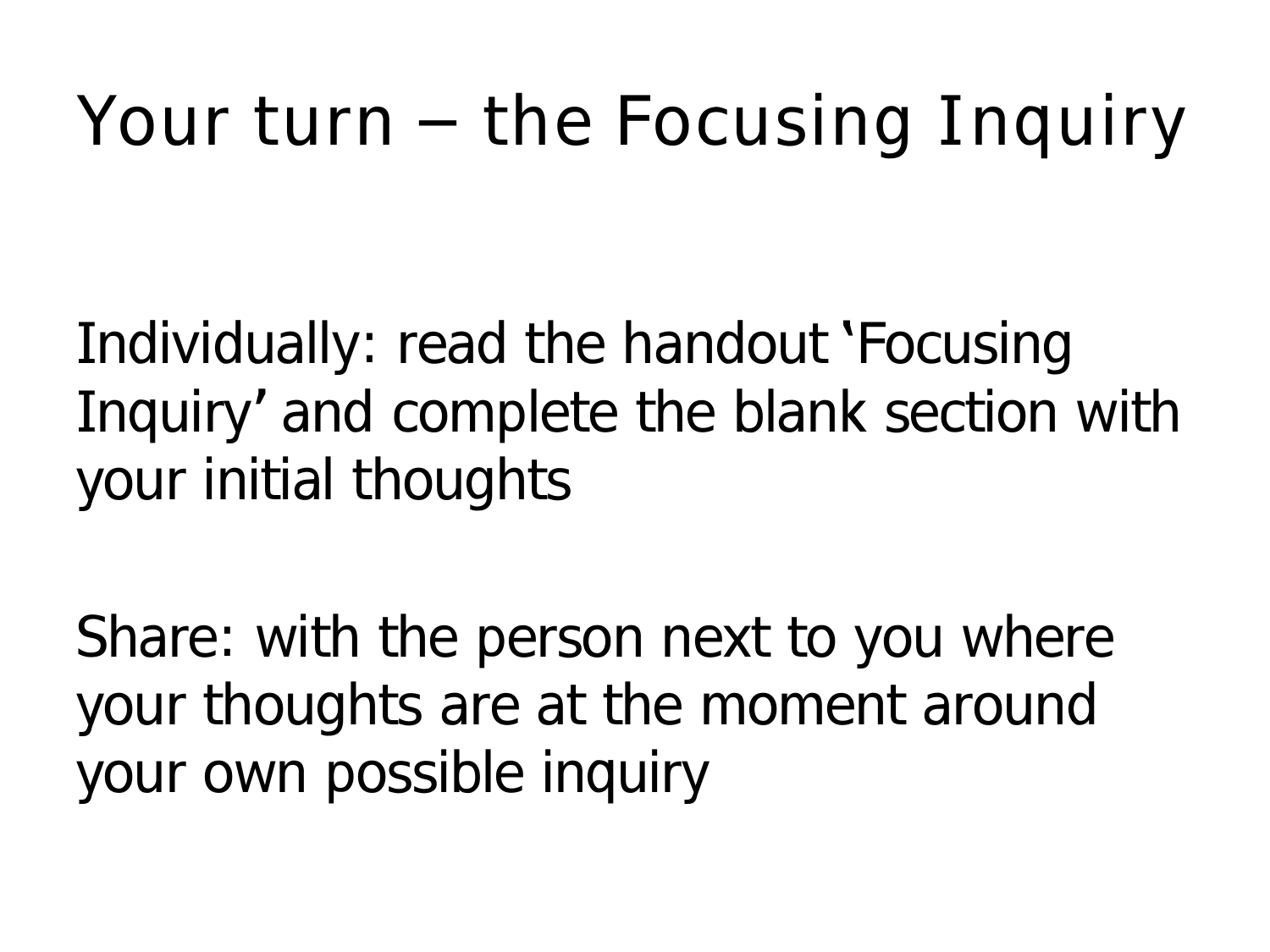

# Your turn – the Focusing Inquiry

Individually: read the handout ‘Focusing Inquiry’ and complete the blank section with your initial thoughts

Share: with the person next to you where your thoughts are at the moment around your own possible inquiry